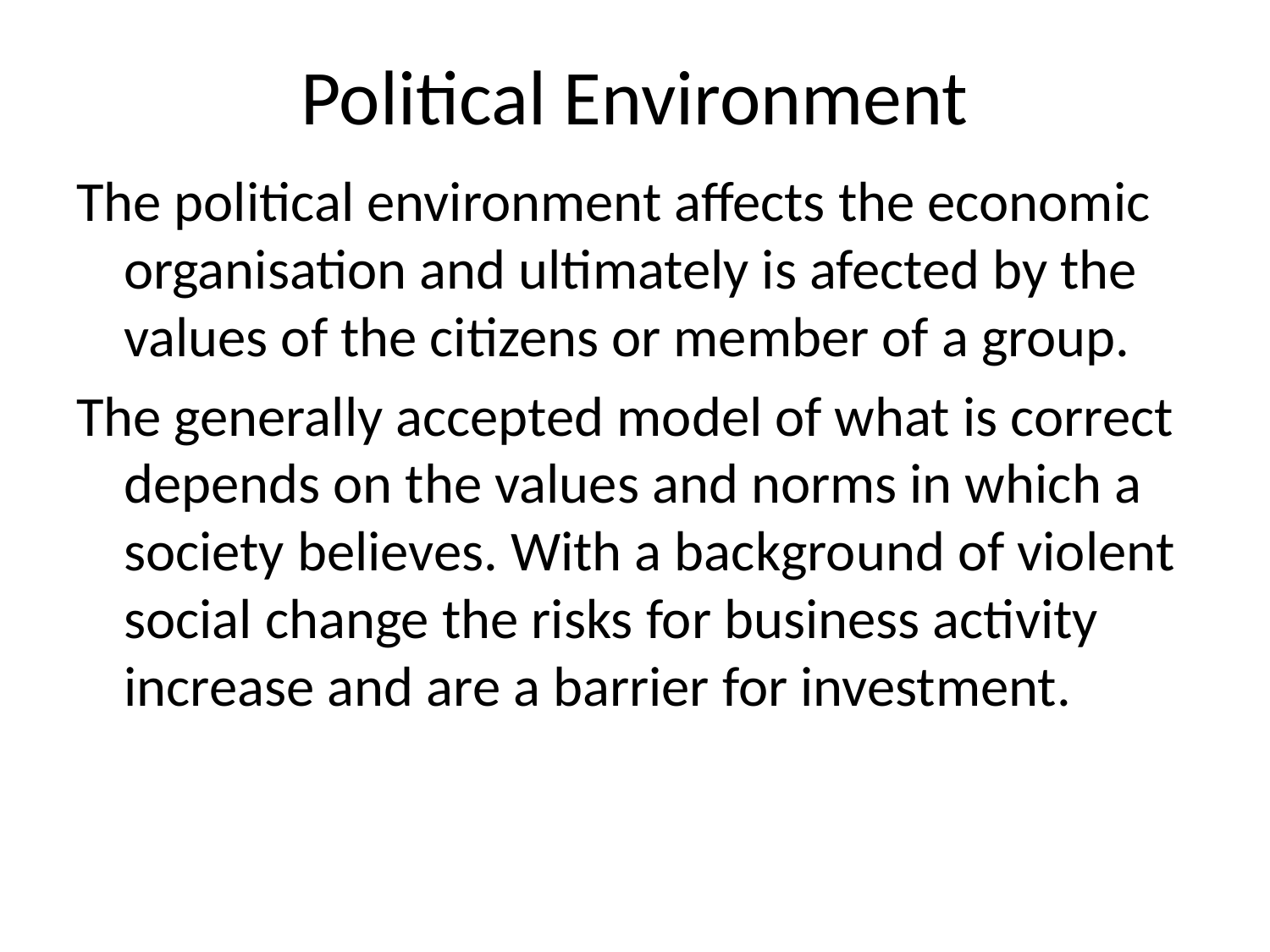

# Political Environment
The political environment affects the economic organisation and ultimately is afected by the values of the citizens or member of a group.
The generally accepted model of what is correct depends on the values and norms in which a society believes. With a background of violent social change the risks for business activity increase and are a barrier for investment.